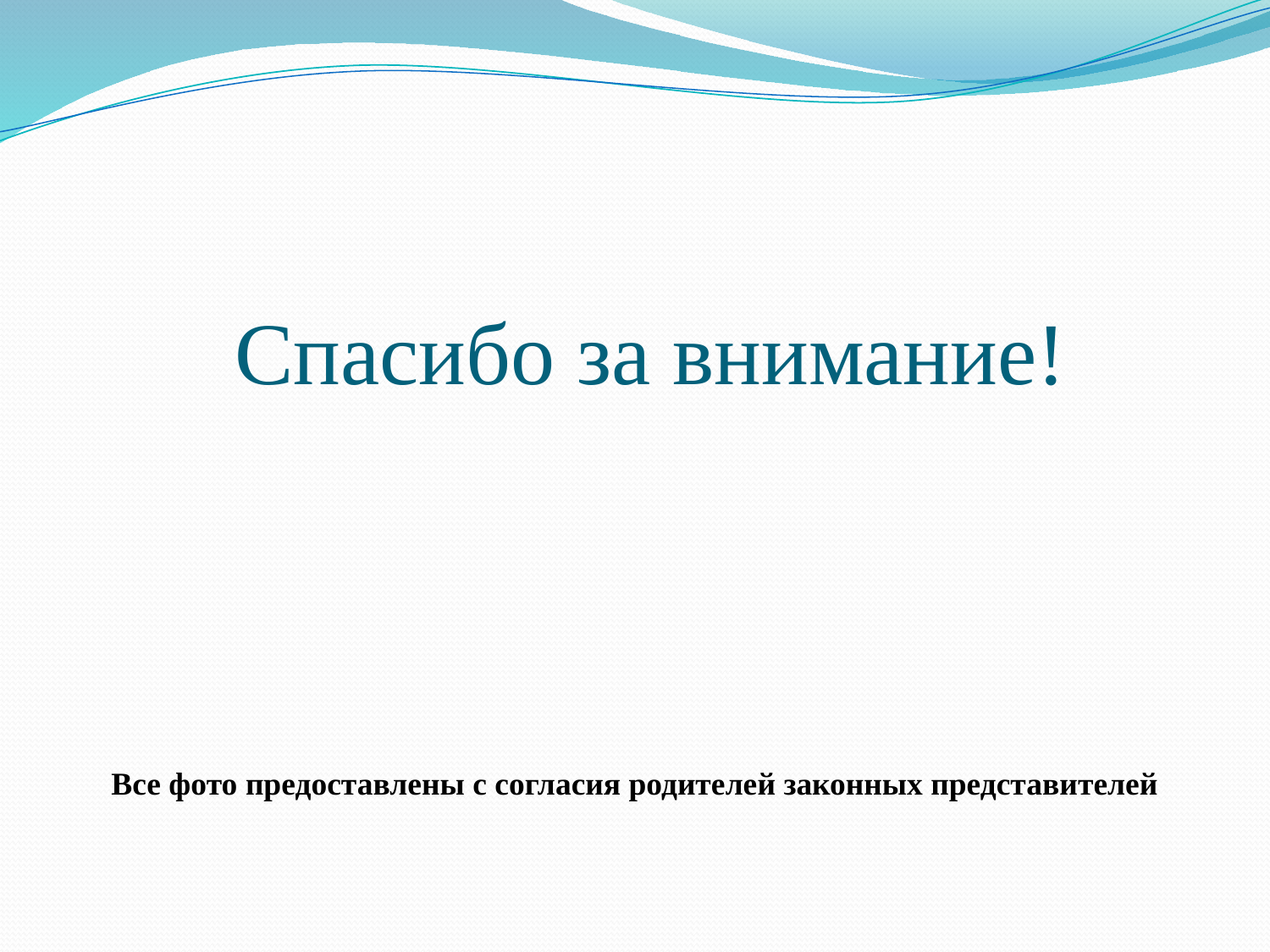

# Спасибо за внимание!

Все фото предоставлены с согласия родителей законных представителей